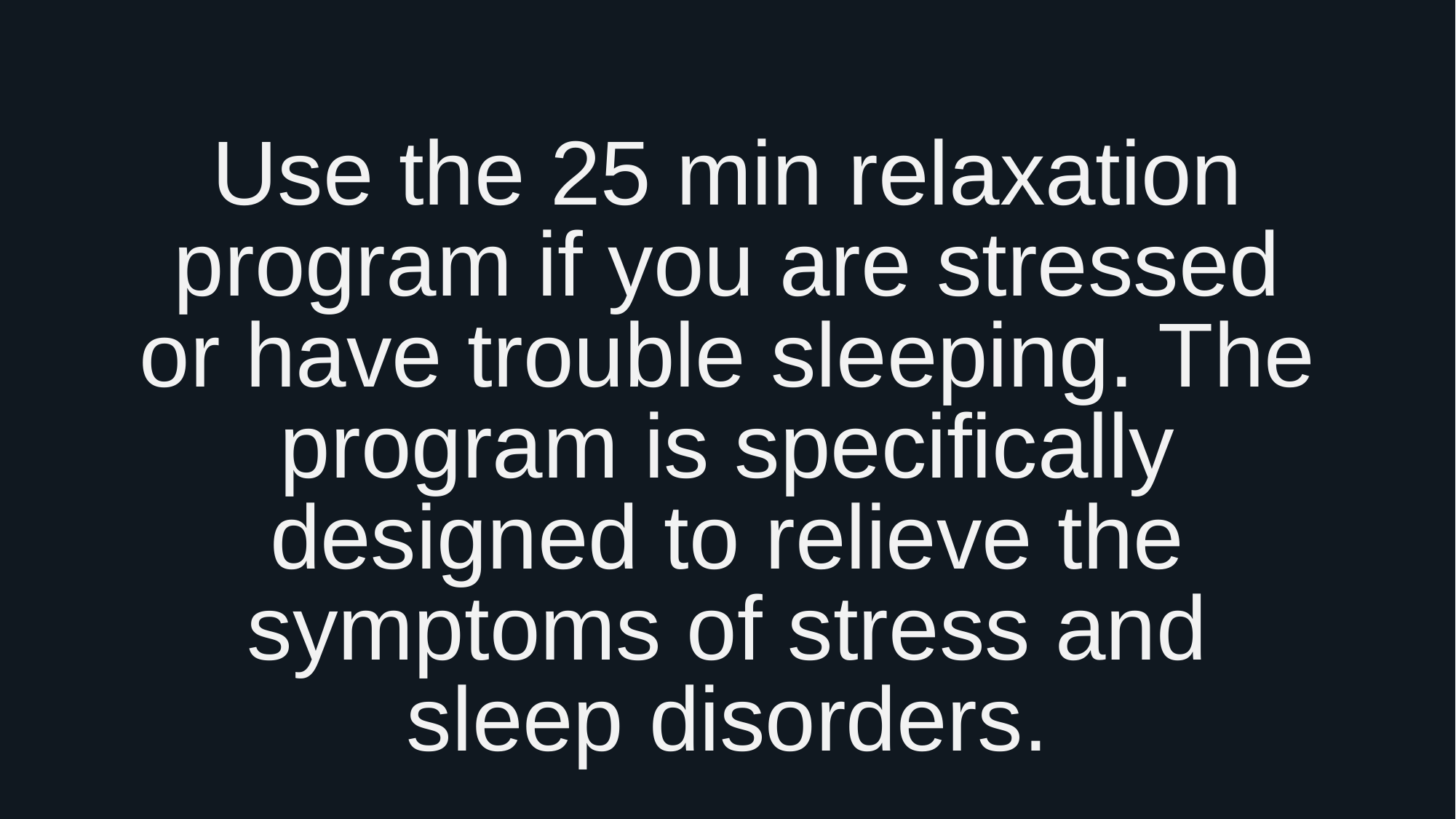

Use the 25 min relaxation program if you are stressed or have trouble sleeping. The program is specifically designed to relieve the symptoms of stress and sleep disorders.